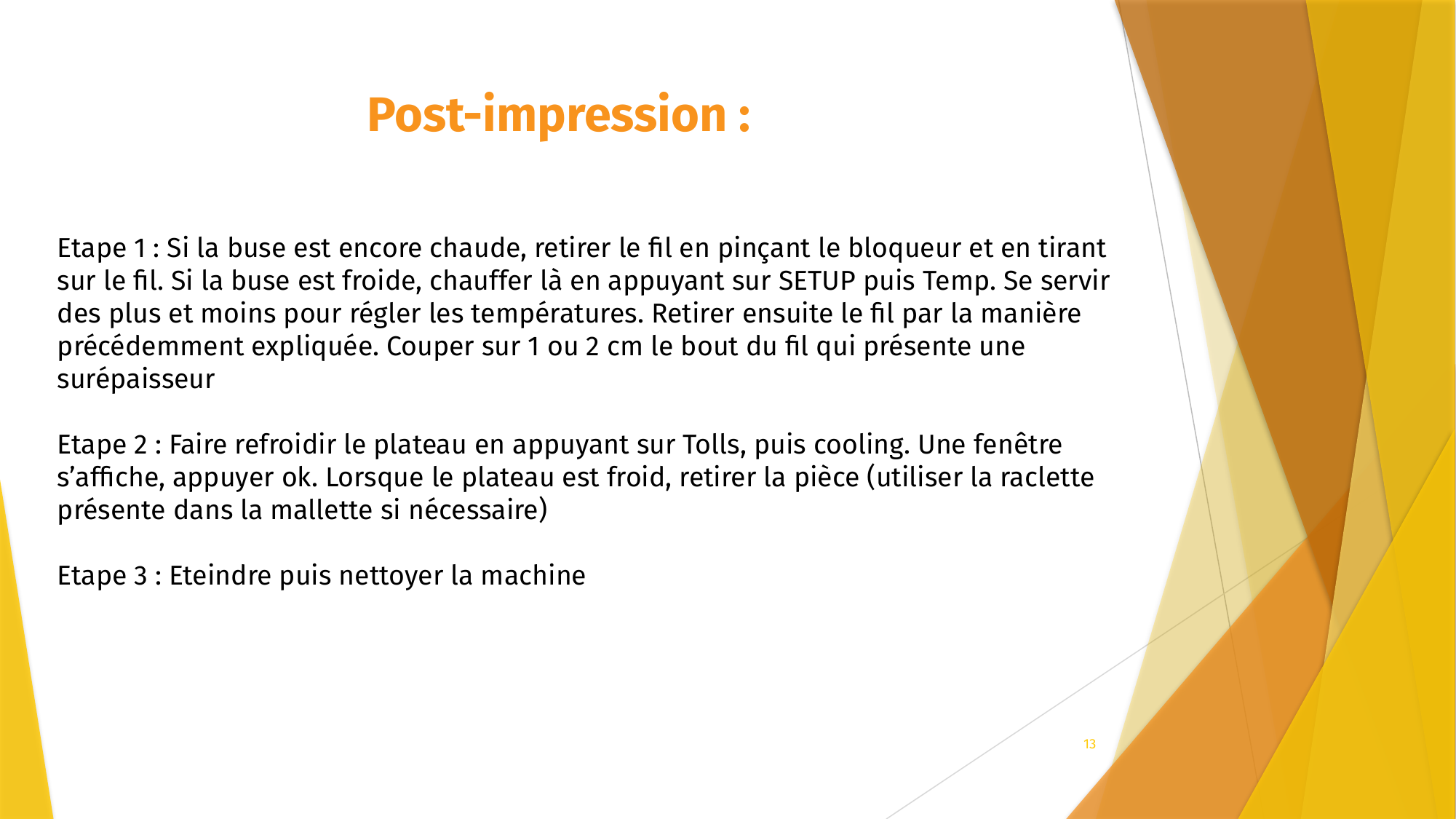

# Post-impression :
Etape 1 : Si la buse est encore chaude, retirer le fil en pinçant le bloqueur et en tirant sur le fil. Si la buse est froide, chauffer là en appuyant sur SETUP puis Temp. Se servir des plus et moins pour régler les températures. Retirer ensuite le fil par la manière précédemment expliquée. Couper sur 1 ou 2 cm le bout du fil qui présente une surépaisseur

Etape 2 : Faire refroidir le plateau en appuyant sur Tolls, puis cooling. Une fenêtre s’affiche, appuyer ok. Lorsque le plateau est froid, retirer la pièce (utiliser la raclette présente dans la mallette si nécessaire)

Etape 3 : Eteindre puis nettoyer la machine

13